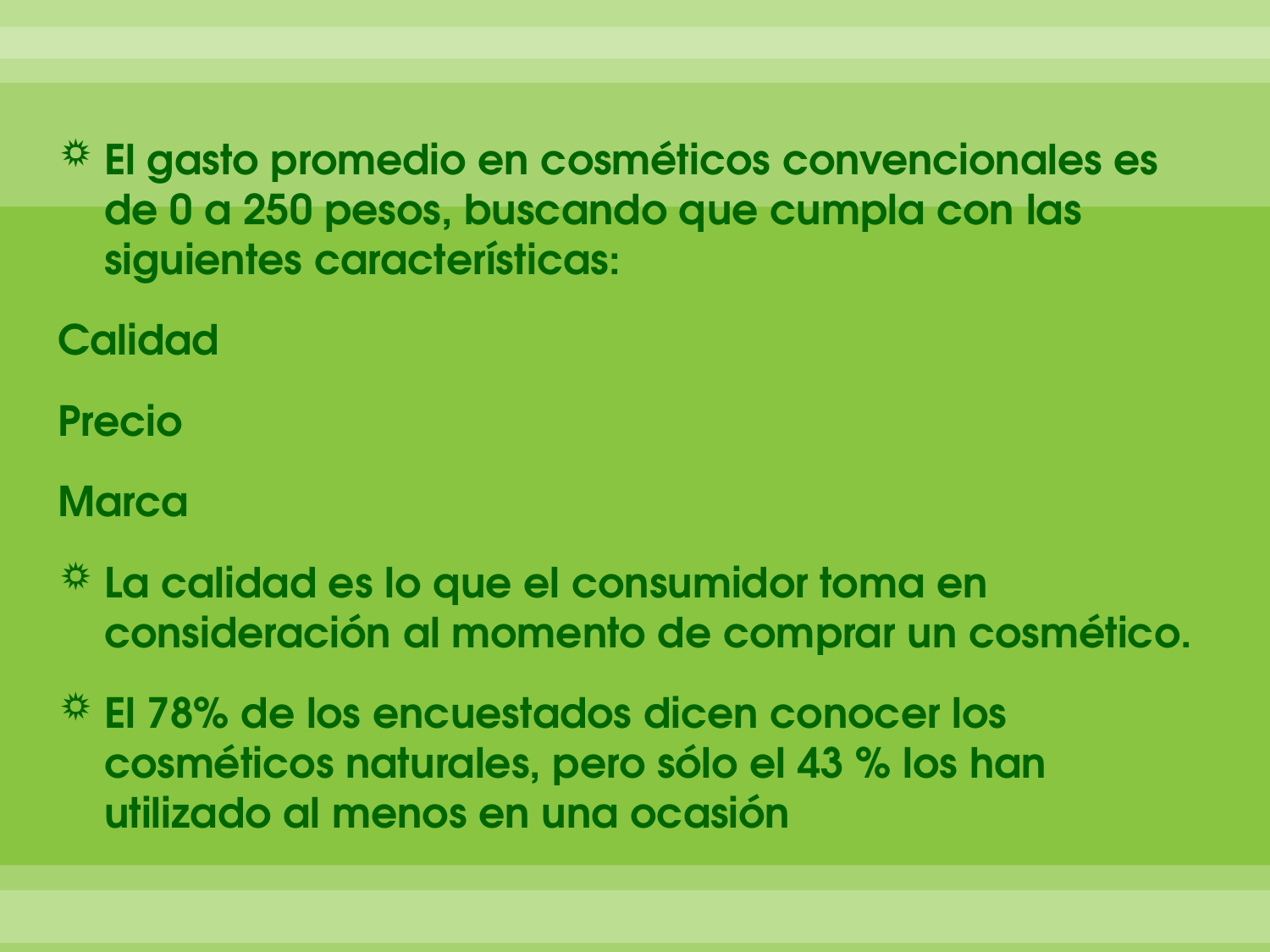

El gasto promedio en cosméticos convencionales es de 0 a 250 pesos, buscando que cumpla con las siguientes características:
Calidad
Precio
Marca
La calidad es lo que el consumidor toma en consideración al momento de comprar un cosmético.
El 78% de los encuestados dicen conocer los cosméticos naturales, pero sólo el 43 % los han utilizado al menos en una ocasión